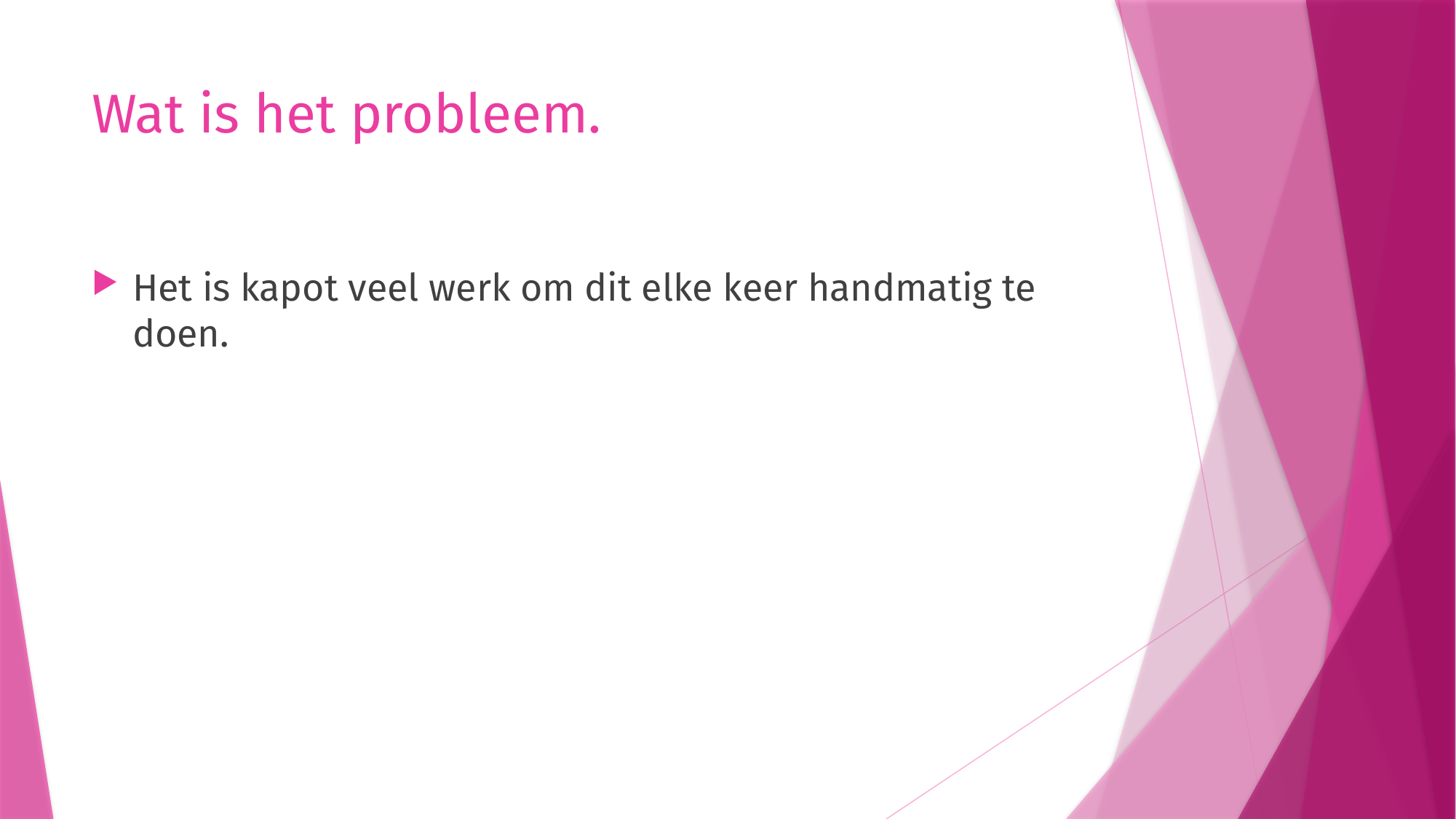

# Wat is het probleem.
Het is kapot veel werk om dit elke keer handmatig te doen.